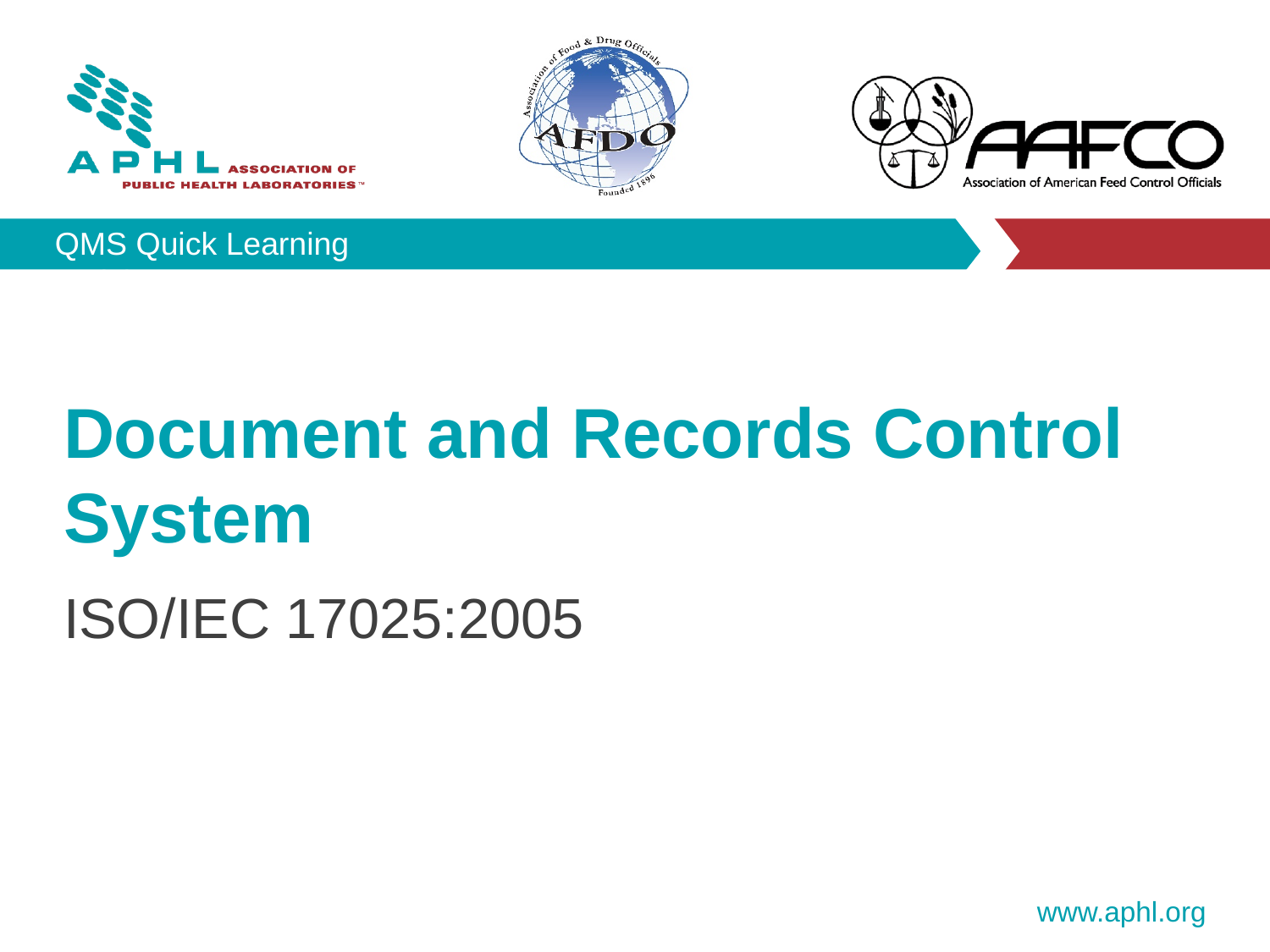

# Document and Records Control System
ISO/IEC 17025:2005